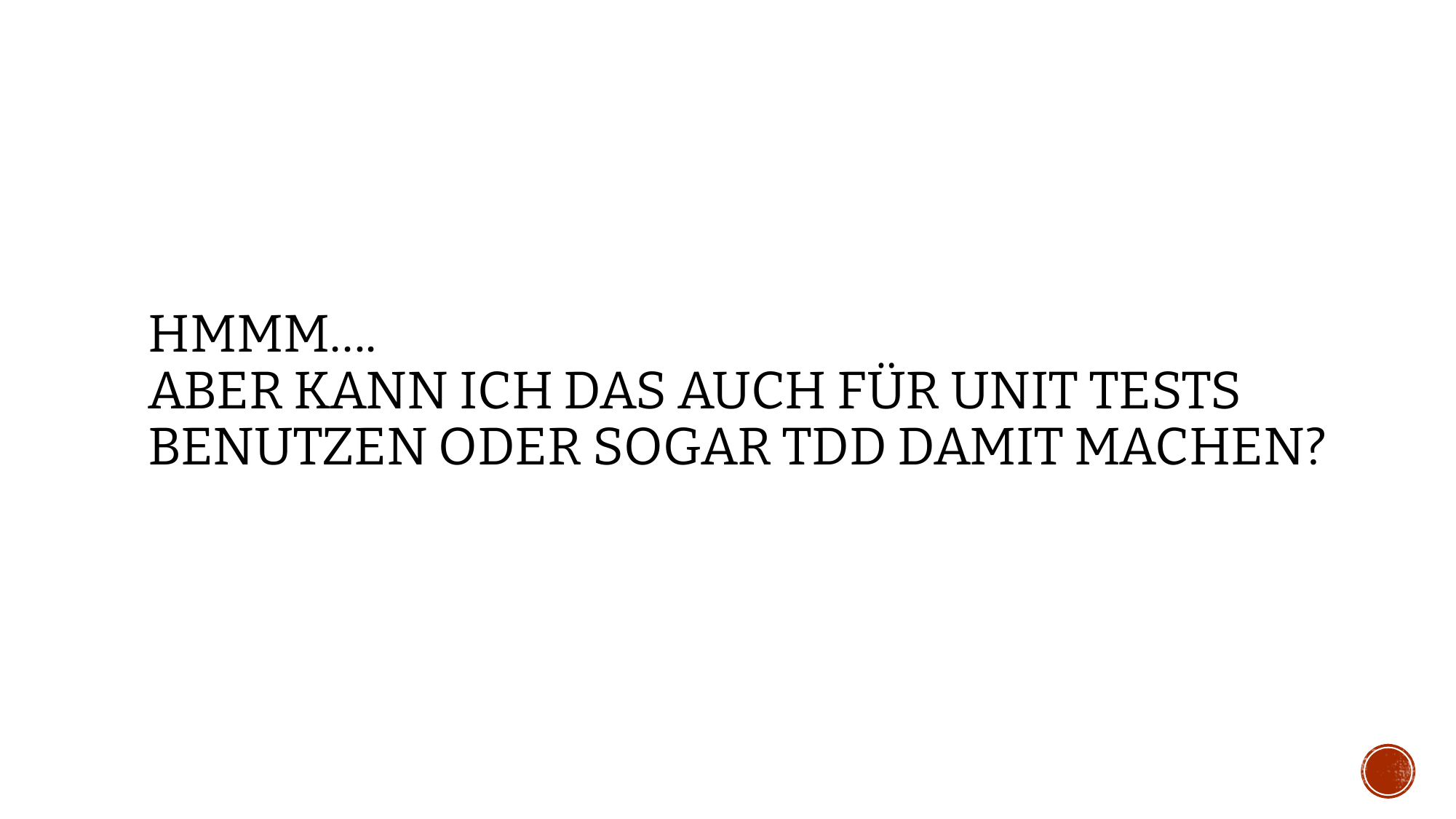

# Hmmm…. Aber kann ich das auch für Unit tests benutzen ODER SOGAR TDD DAMIT MAchen?